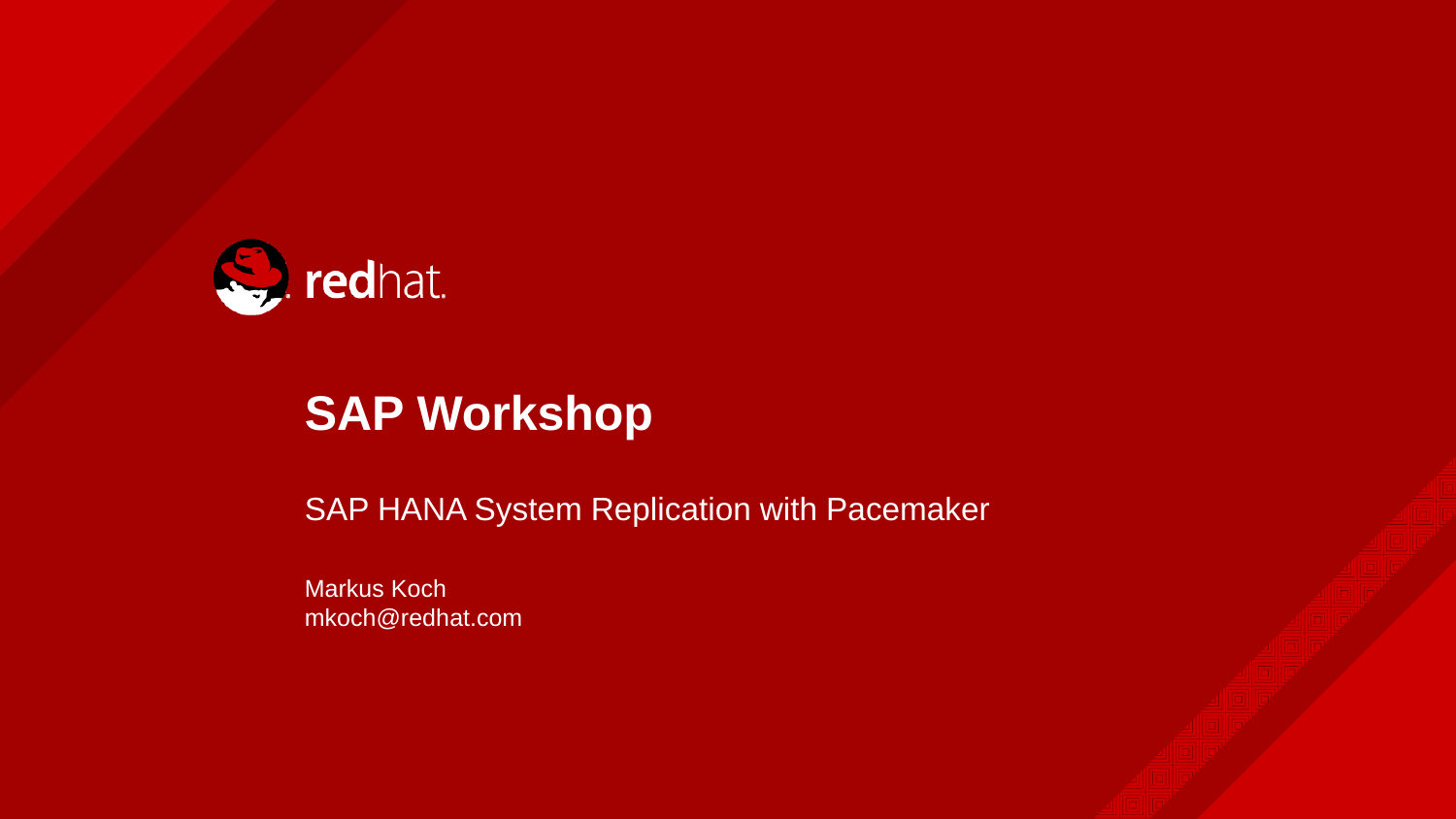

# SAP Workshop
SAP HANA System Replication with Pacemaker
Markus Koch
mkoch@redhat.com